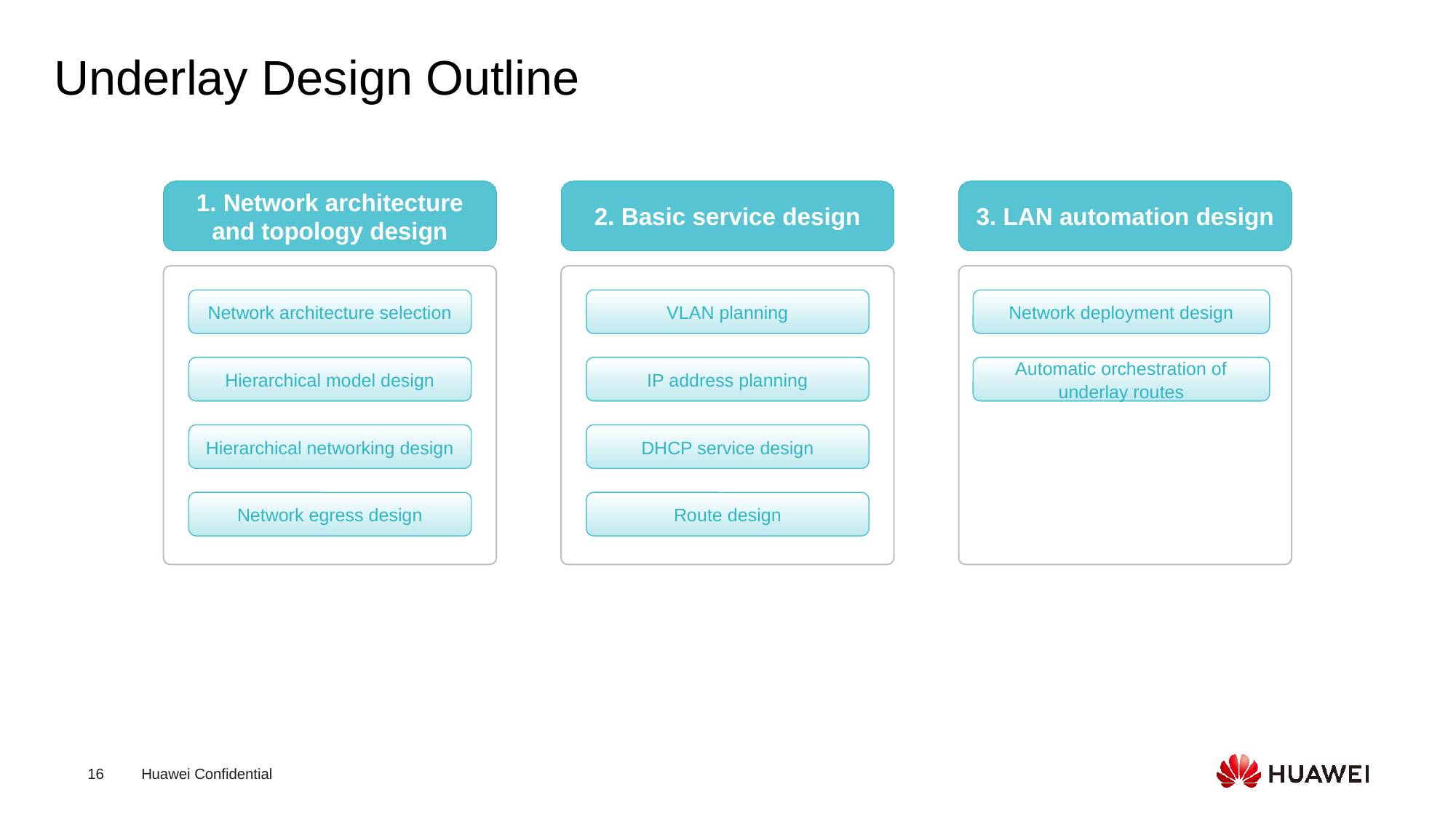

# Underlay Design Outline
1. Network architecture and topology design
2. Basic service design
3. LAN automation design

Network architecture selection
VLAN planning
Network deployment design
Hierarchical model design
IP address planning
Automatic orchestration of underlay routes
Hierarchical networking design
DHCP service design
Network egress design
Route design